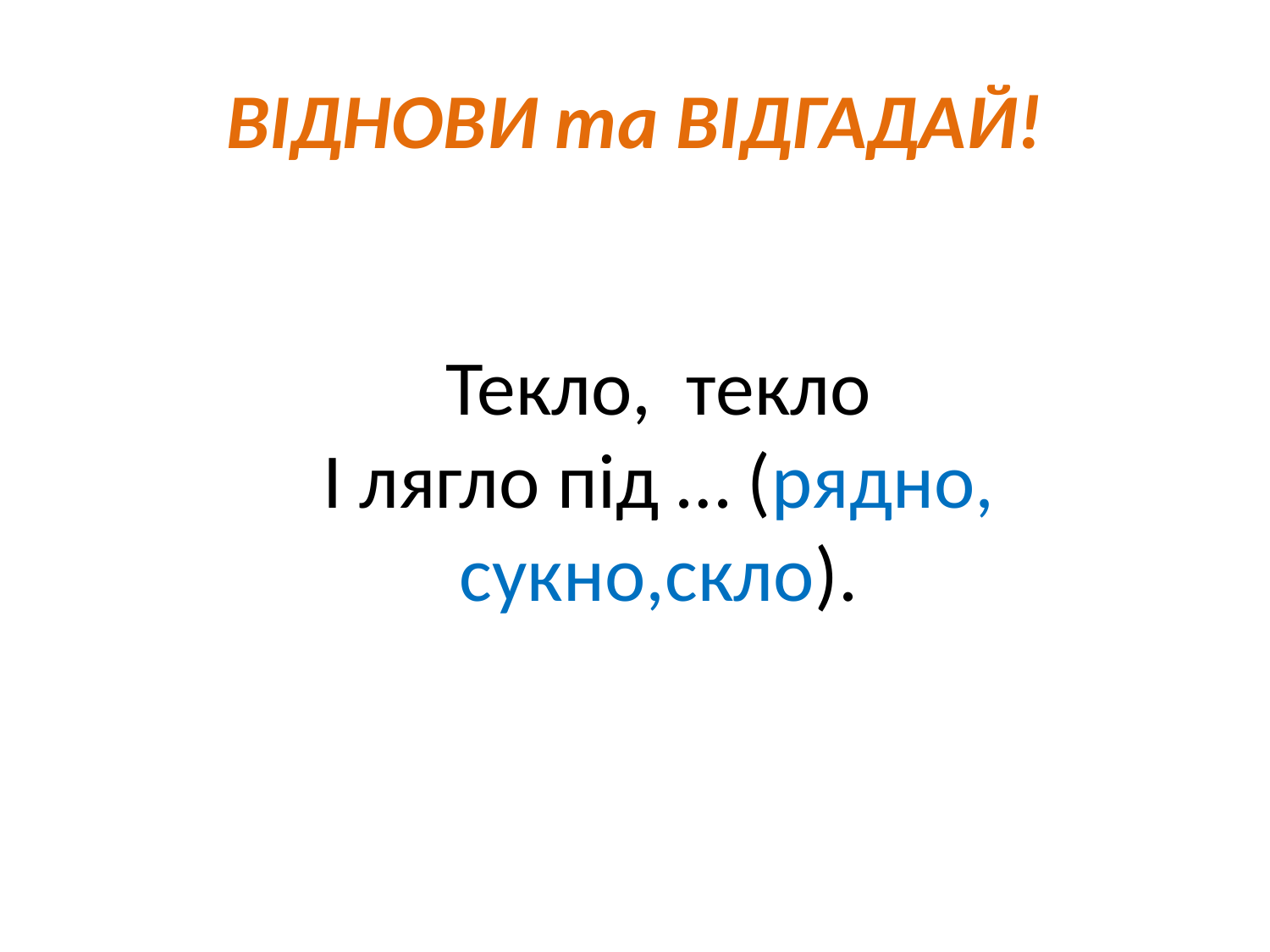

# ВІДНОВИ та ВІДГАДАЙ!

	Текло,  текло
І лягло під … (рядно, сукно,скло).